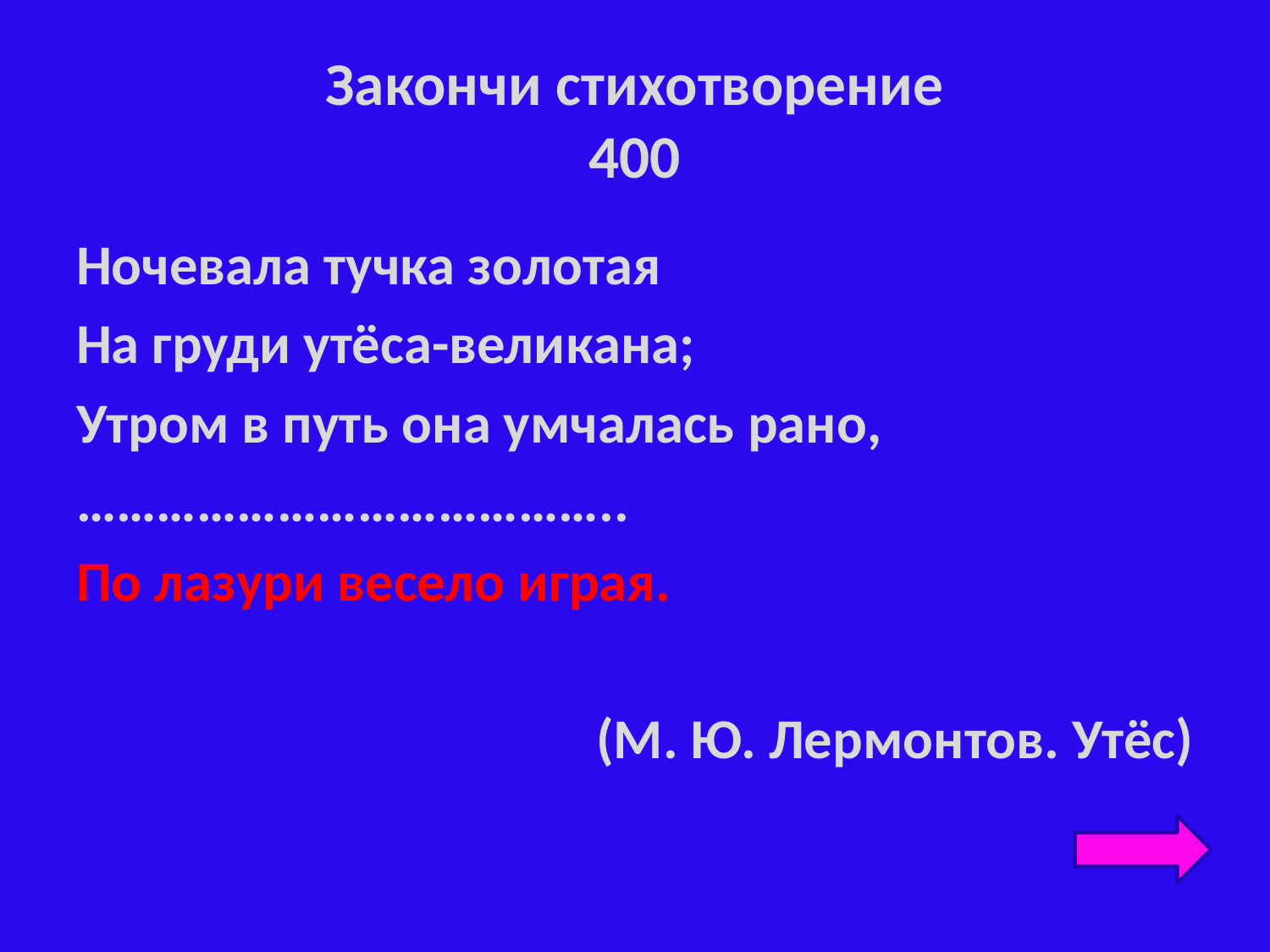

# Закончи стихотворение 400
Ночевала тучка золотая
На груди утёса-великана;
Утром в путь она умчалась рано,
…………………………………..
По лазури весело играя.

(М. Ю. Лермонтов. Утёс)